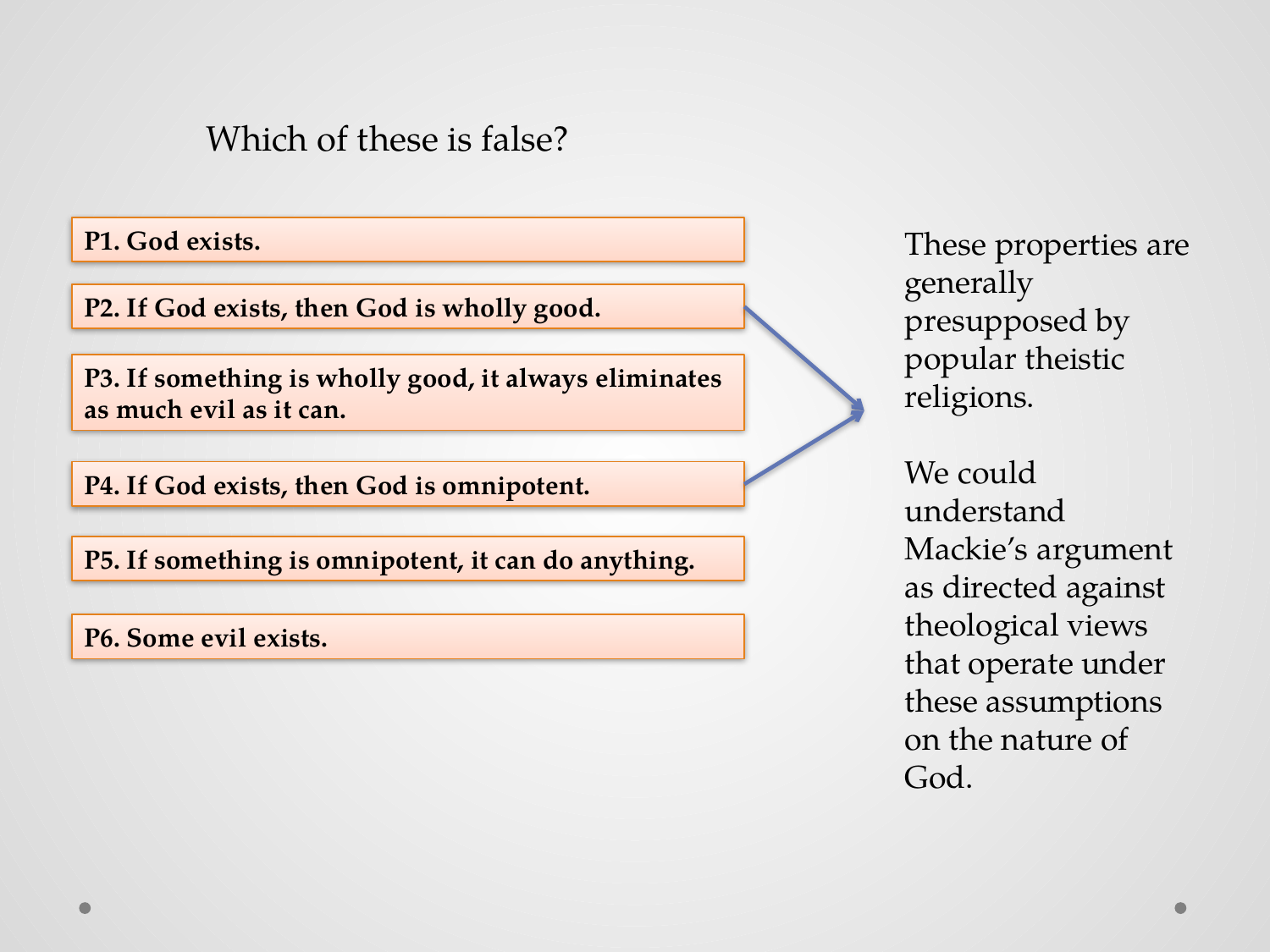

Which of these is false?
P1. God exists.
These properties are generally presupposed by popular theistic religions.

We could understand Mackie’s argument as directed against theological views that operate under these assumptions on the nature of God.
P2. If God exists, then God is wholly good.
P3. If something is wholly good, it always eliminates as much evil as it can.
P4. If God exists, then God is omnipotent.
P5. If something is omnipotent, it can do anything.
P6. Some evil exists.